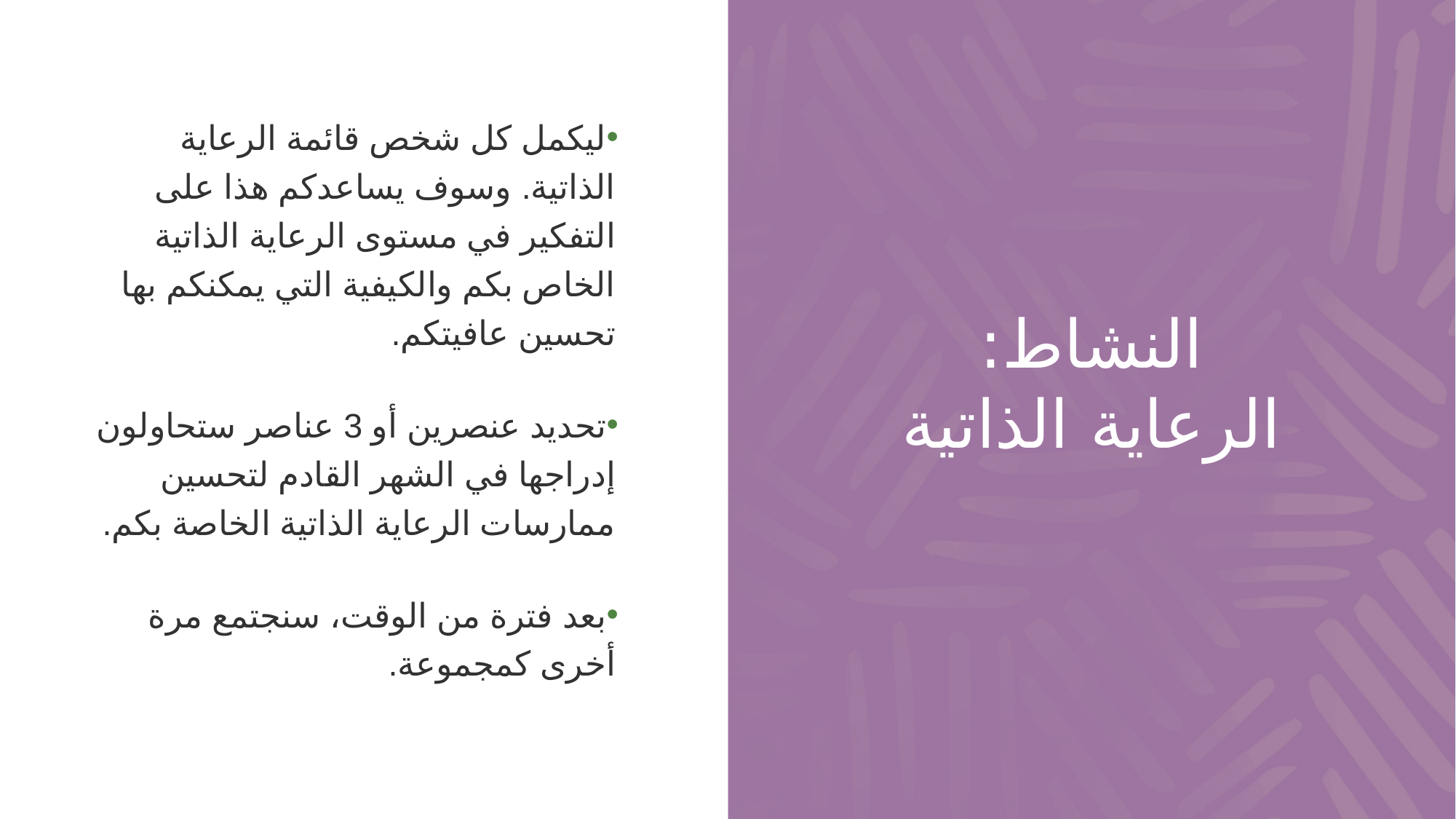

ليكمل كل شخص قائمة الرعاية الذاتية. وسوف يساعدكم هذا على التفكير في مستوى الرعاية الذاتية الخاص بكم والكيفية التي يمكنكم بها تحسين عافيتكم.
تحديد عنصرين أو 3 عناصر ستحاولون إدراجها في الشهر القادم لتحسين ممارسات الرعاية الذاتية الخاصة بكم.
بعد فترة من الوقت، سنجتمع مرة أخرى كمجموعة.

# النشاط: الرعاية الذاتية